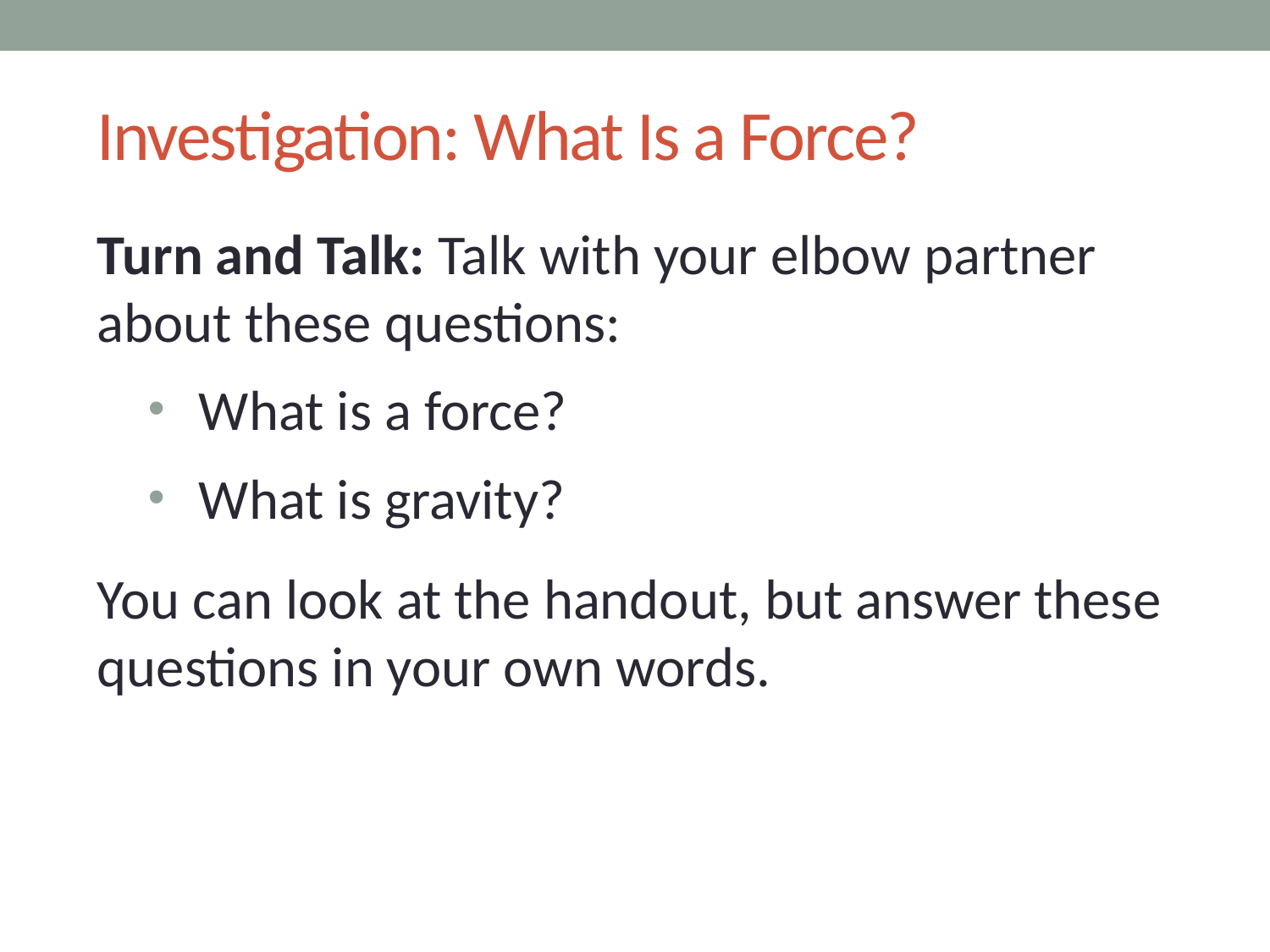

# Investigation: What Is a Force?
Turn and Talk: Talk with your elbow partner about these questions:
What is a force?
What is gravity?
You can look at the handout, but answer these questions in your own words.